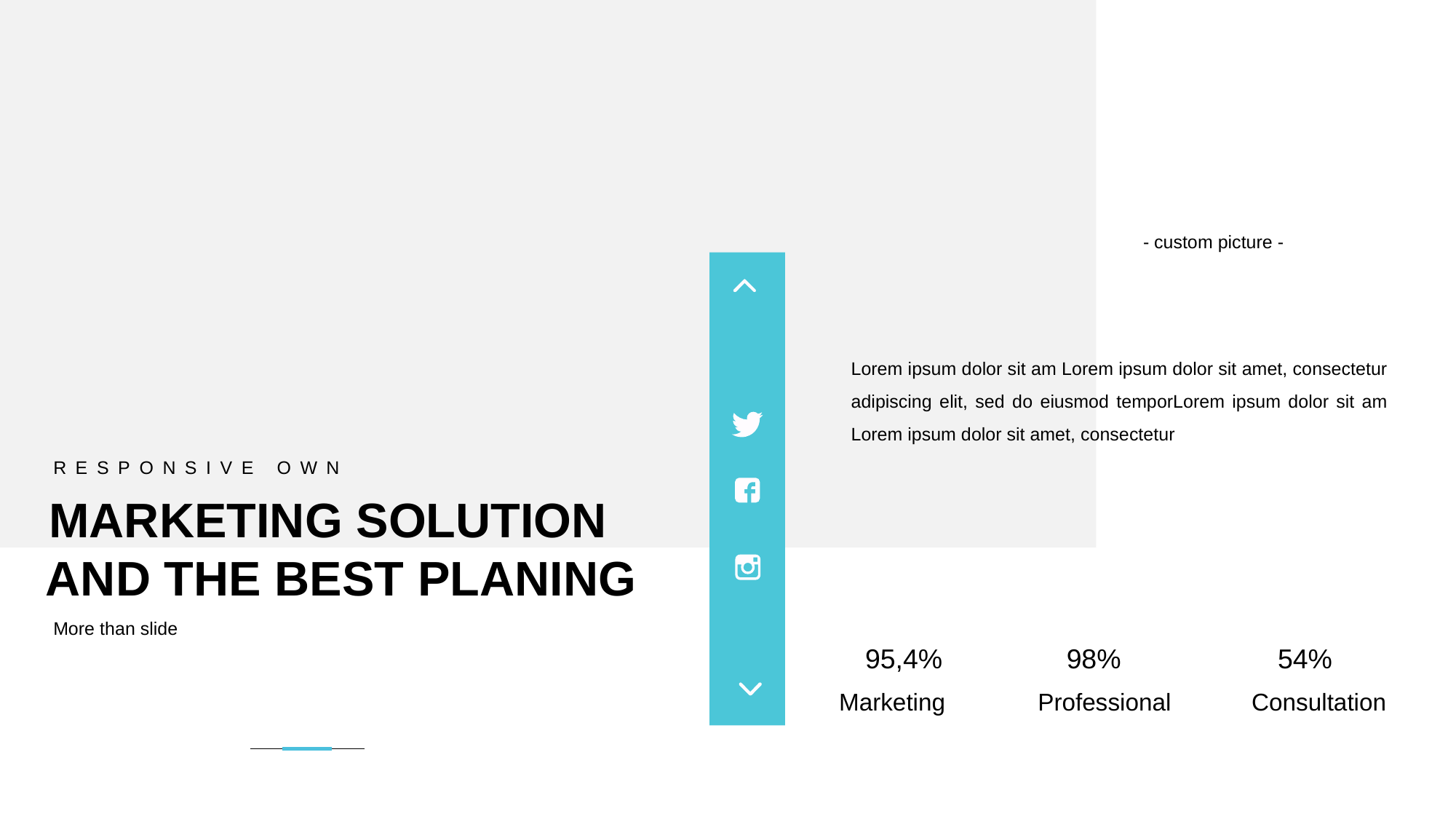

- custom picture -

Lorem ipsum dolor sit am Lorem ipsum dolor sit amet, consectetur adipiscing elit, sed do eiusmod temporLorem ipsum dolor sit am Lorem ipsum dolor sit amet, consectetur

RESPONSIVE OWN

MARKETING SOLUTION
AND THE BEST PLANING

More than slide
95,4%
98%
54%

Marketing
Professional
Consultation